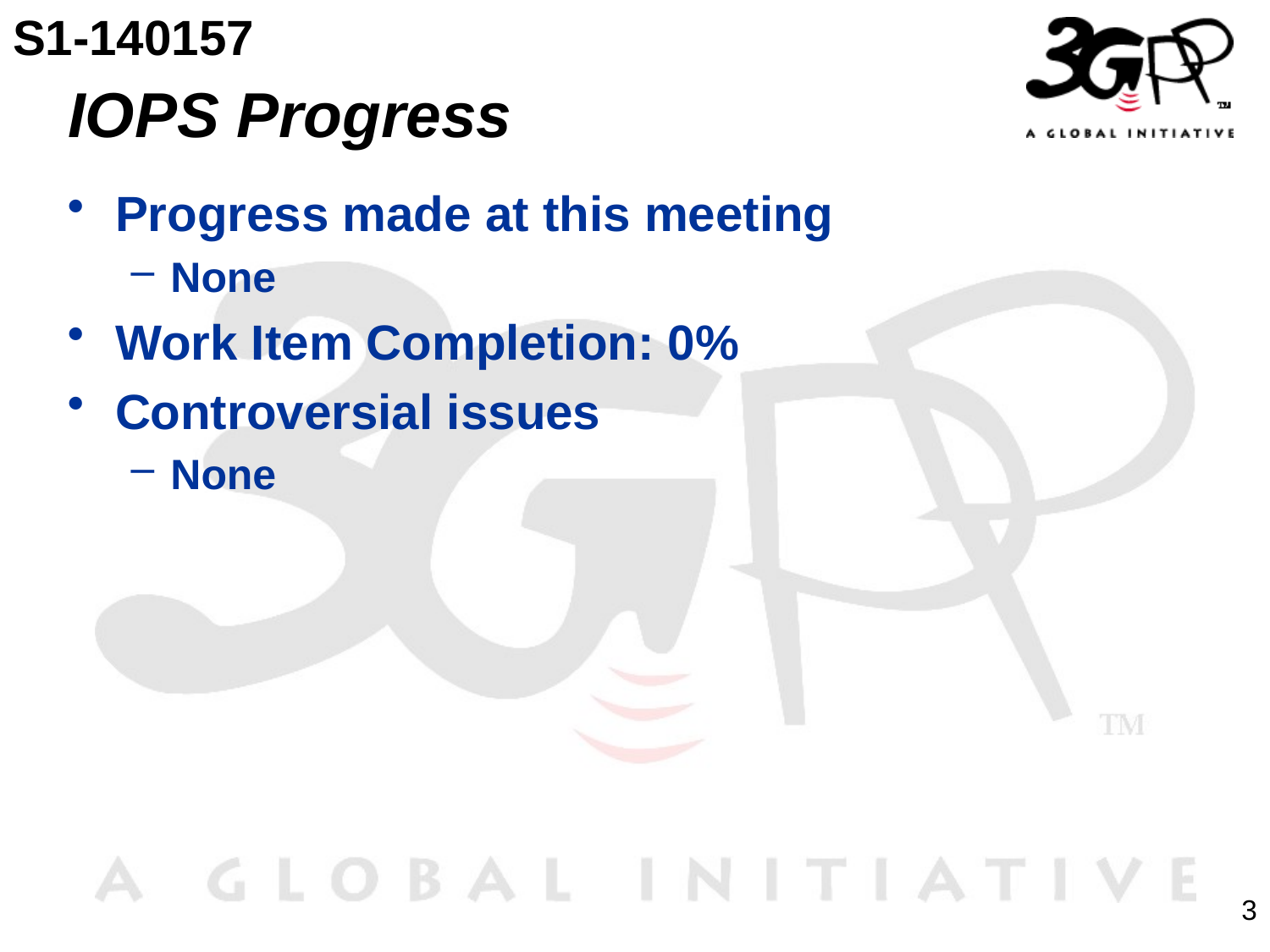

S1-140157
# IOPS Progress
Progress made at this meeting
None
Work Item Completion: 0%
Controversial issues
None
3